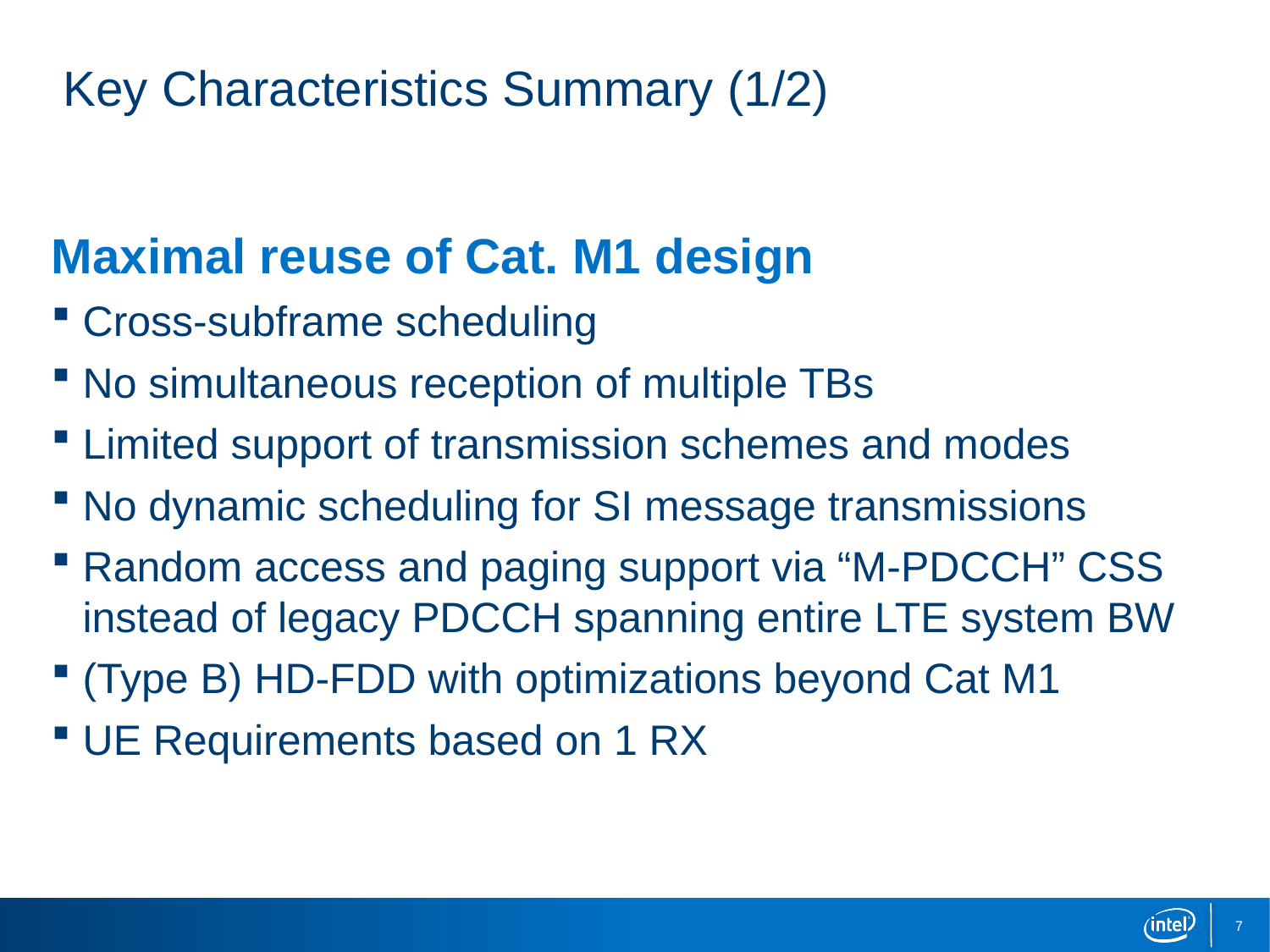

# Key Characteristics Summary (1/2)
Maximal reuse of Cat. M1 design
Cross-subframe scheduling
No simultaneous reception of multiple TBs
Limited support of transmission schemes and modes
No dynamic scheduling for SI message transmissions
Random access and paging support via “M-PDCCH” CSS instead of legacy PDCCH spanning entire LTE system BW
(Type B) HD-FDD with optimizations beyond Cat M1
UE Requirements based on 1 RX
7